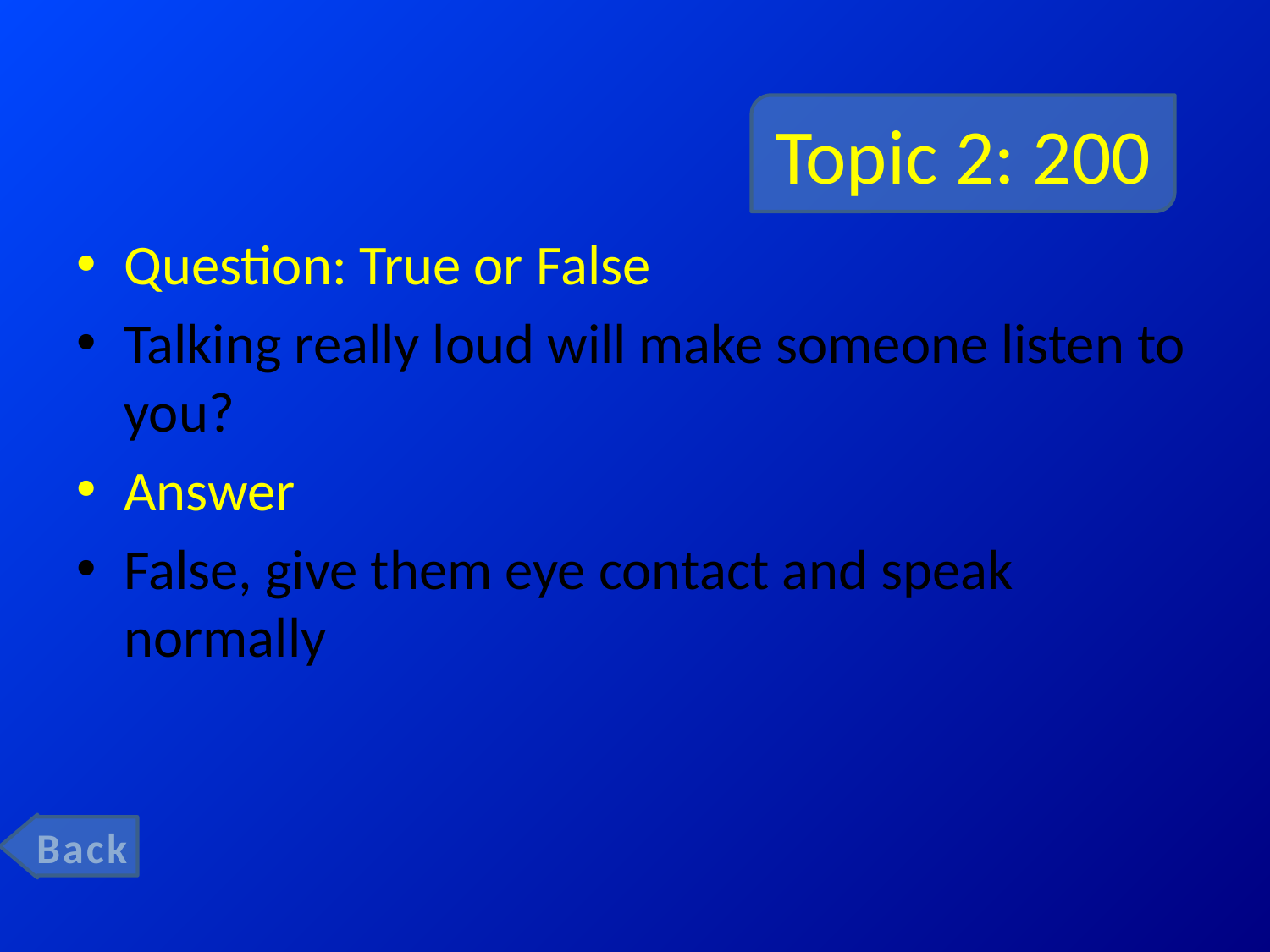

# Topic 2: 200

Question: True or False
Talking really loud will make someone listen to you?
Answer
False, give them eye contact and speak normally

Back